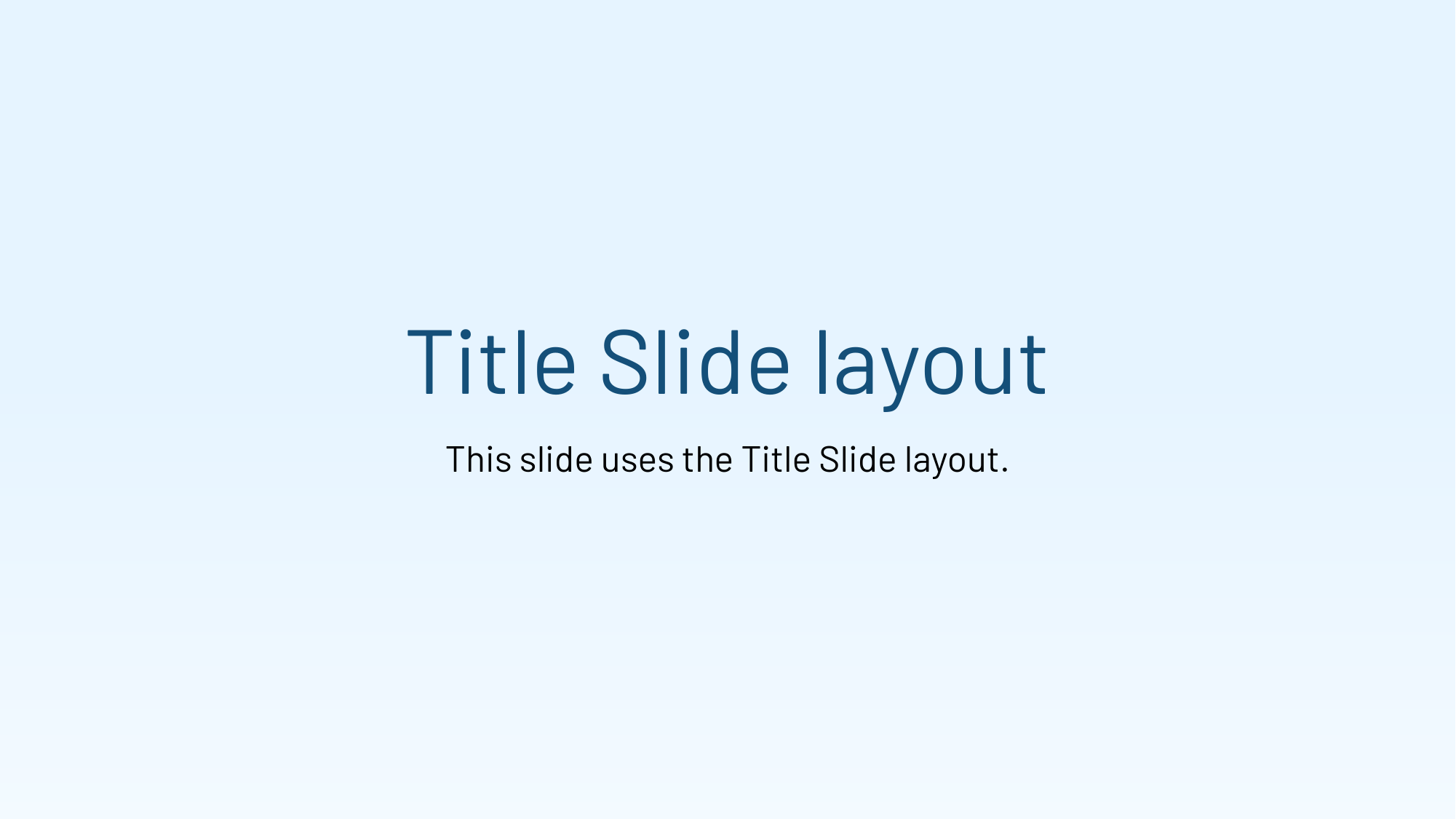

# Title Slide layout
This slide uses the Title Slide layout.